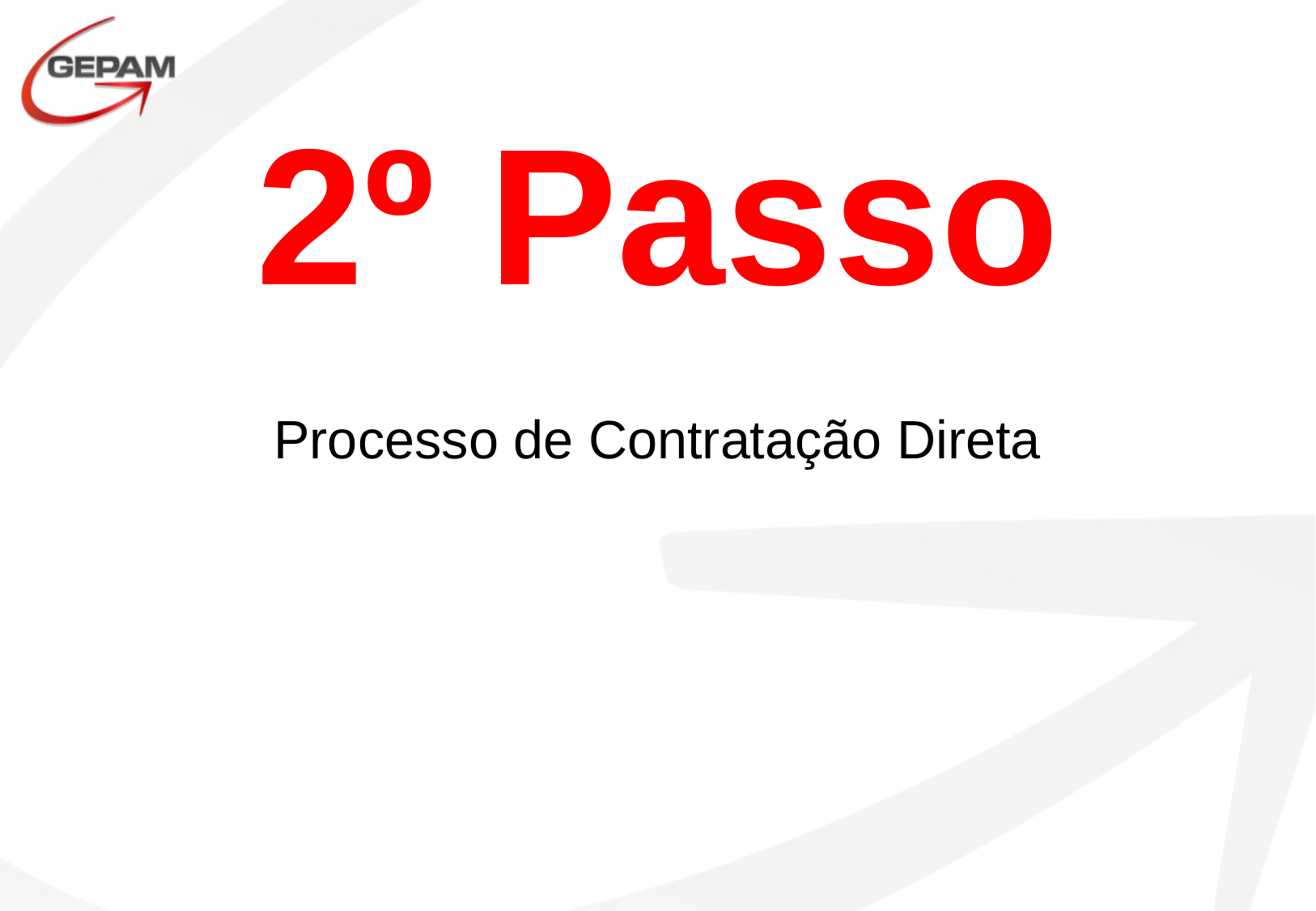

# 2º Passo
Processo de Contratação Direta